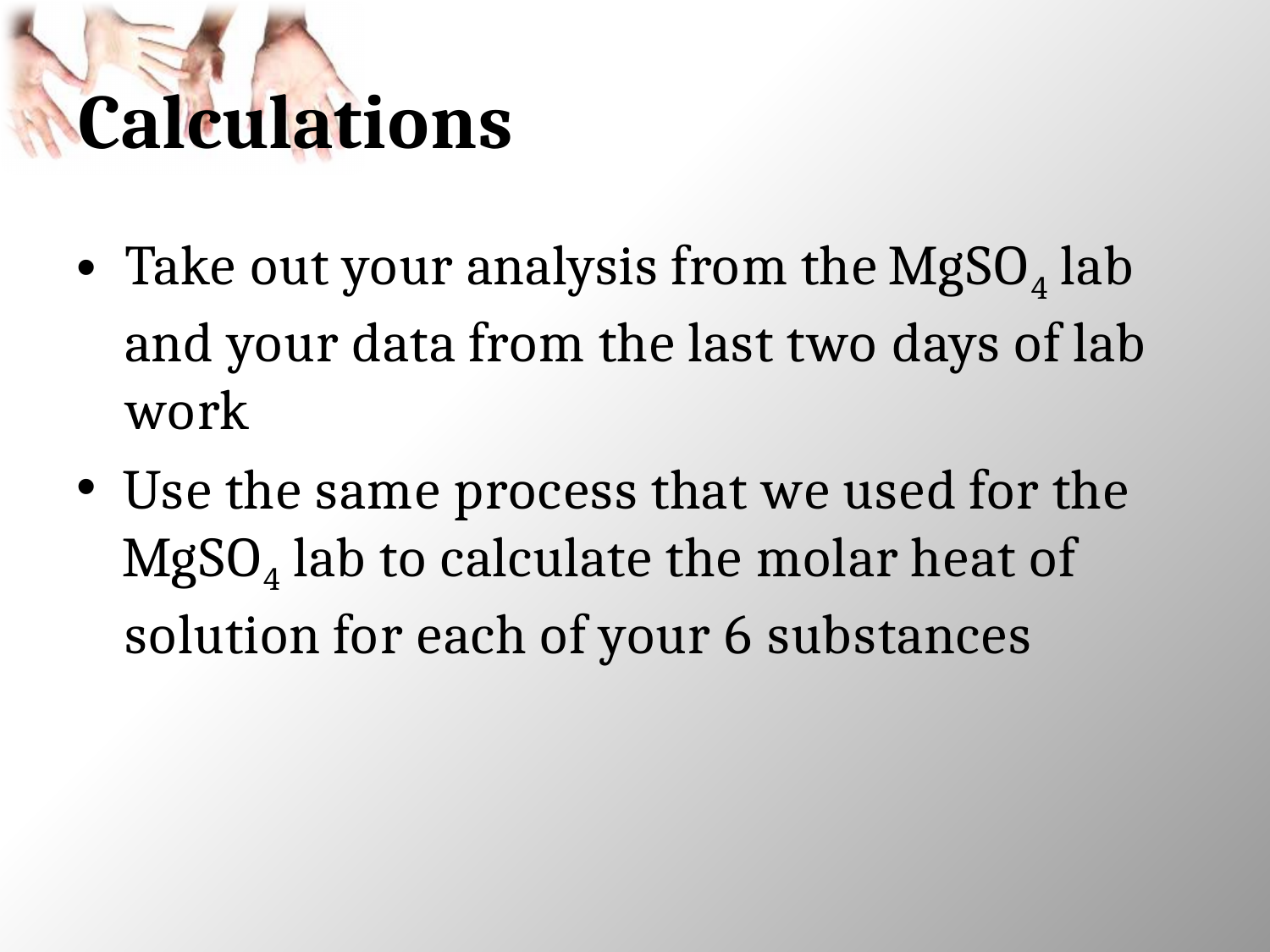

# Calculations
Take out your analysis from the MgSO4 lab and your data from the last two days of lab work
Use the same process that we used for the MgSO4 lab to calculate the molar heat of solution for each of your 6 substances